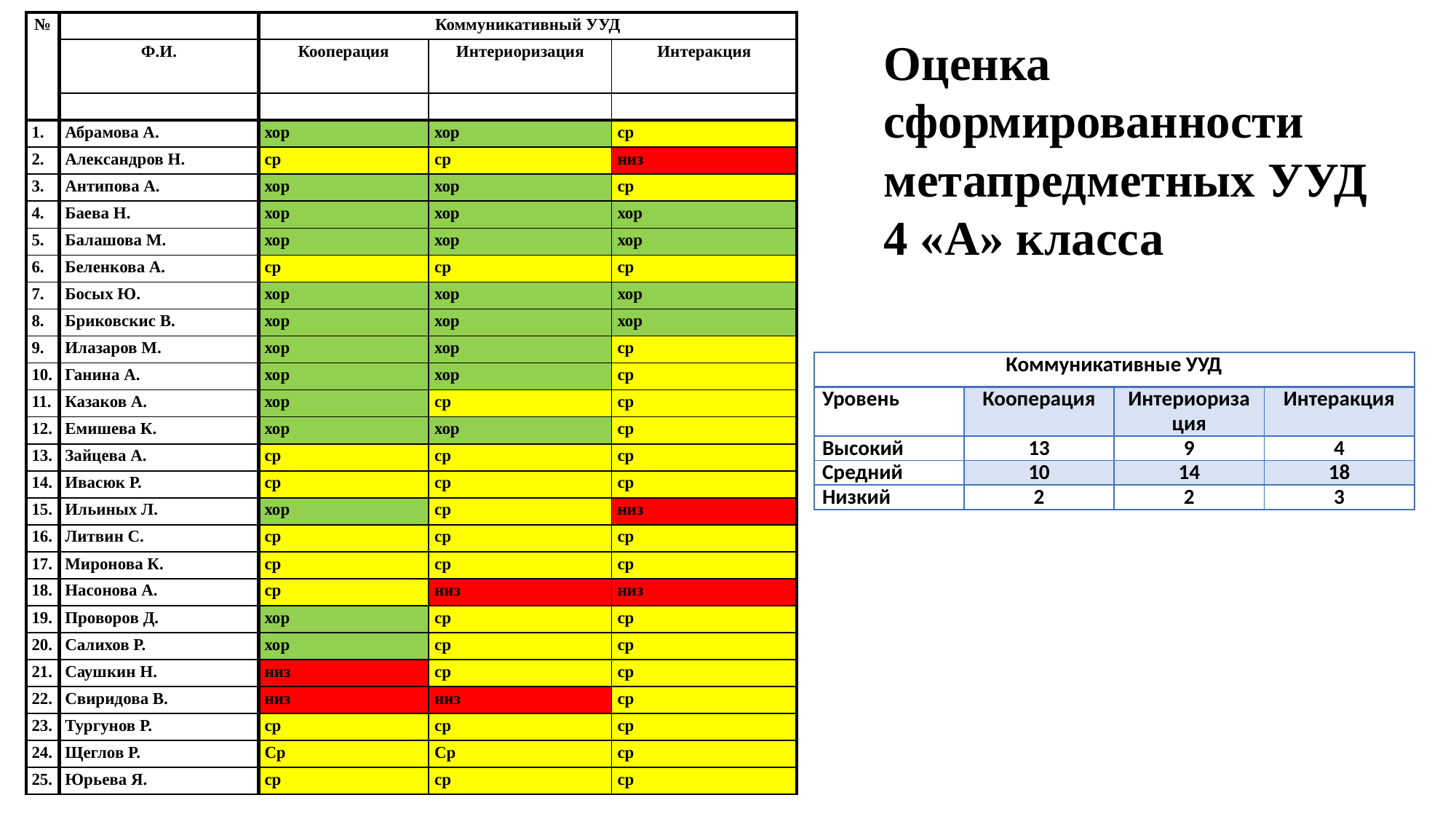

| № |  | Коммуникативный УУД |  |  |
| --- | --- | --- | --- | --- |
|  | Ф.И. | Кооперация | Интериоризация | Интеракция |
|  |  |  |  |  |
| 1. | Абрамова А. | хор | хор | ср |
| 2. | Александров Н. | ср | ср | низ |
| 3. | Антипова А. | хор | хор | ср |
| 4. | Баева Н. | хор | хор | хор |
| 5. | Балашова М. | хор | хор | хор |
| 6. | Беленкова А. | ср | ср | ср |
| 7. | Босых Ю. | хор | хор | хор |
| 8. | Бриковскис В. | хор | хор | хор |
| 9. | Илазаров М. | хор | хор | ср |
| 10. | Ганина А. | хор | хор | ср |
| 11. | Казаков А. | хор | ср | ср |
| 12. | Емишева К. | хор | хор | ср |
| 13. | Зайцева А. | ср | ср | ср |
| 14. | Ивасюк Р. | ср | ср | ср |
| 15. | Ильиных Л. | хор | ср | низ |
| 16. | Литвин С. | ср | ср | ср |
| 17. | Миронова К. | ср | ср | ср |
| 18. | Насонова А. | ср | низ | низ |
| 19. | Проворов Д. | хор | ср | ср |
| 20. | Салихов Р. | хор | ср | ср |
| 21. | Саушкин Н. | низ | ср | ср |
| 22. | Свиридова В. | низ | низ | ср |
| 23. | Тургунов Р. | ср | ср | ср |
| 24. | Щеглов Р. | Ср | Ср | ср |
| 25. | Юрьева Я. | ср | ср | ср |
Оценка сформированности метапредметных УУД 4 «А» класса
| Коммуникативные УУД |  |  |  |
| --- | --- | --- | --- |
| Уровень | Кооперация | Интериоризация | Интеракция |
| Высокий | 13 | 9 | 4 |
| Средний | 10 | 14 | 18 |
| Низкий | 2 | 2 | 3 |